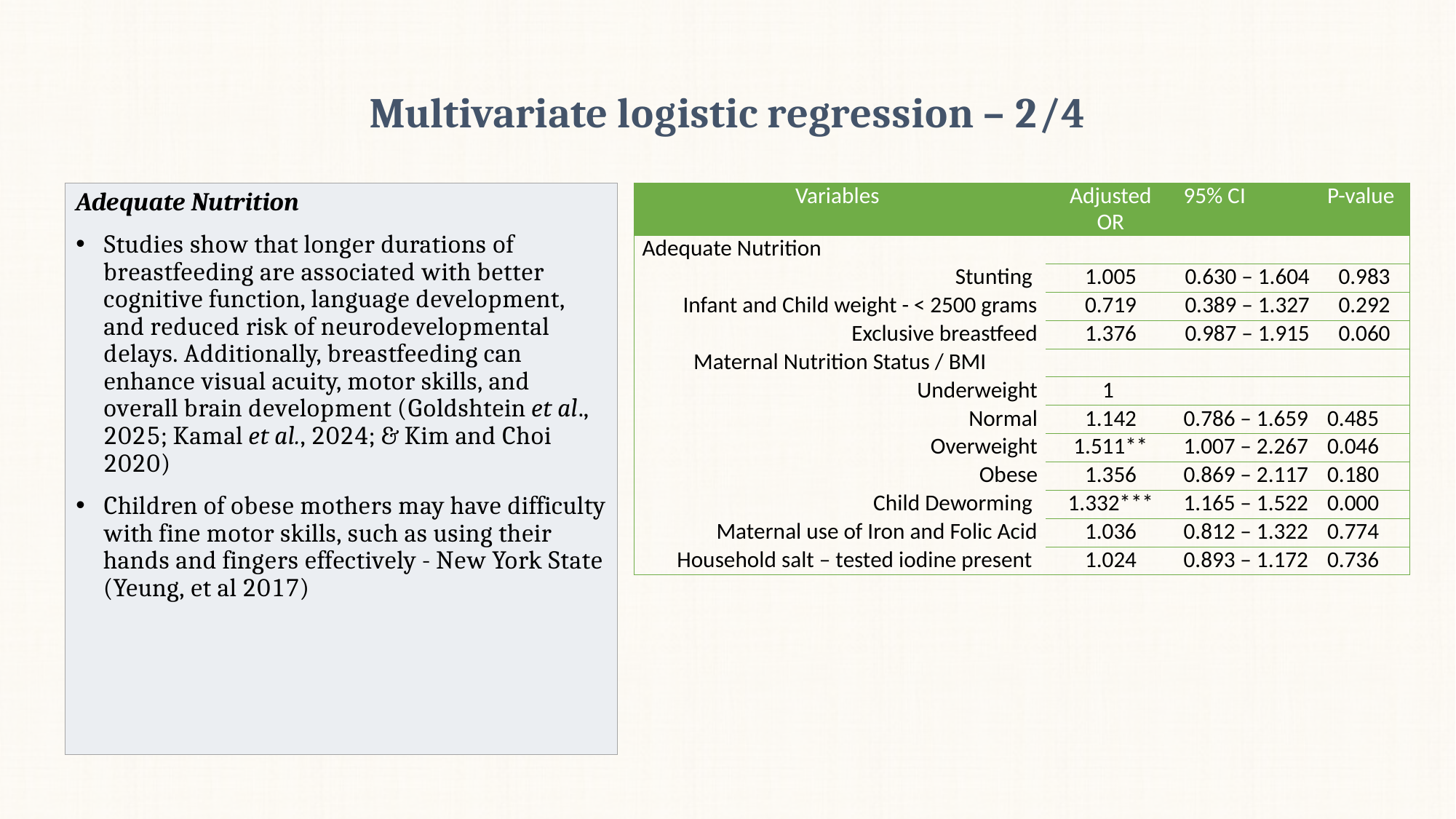

# Multivariate logistic regression – 2/4
Adequate Nutrition
Studies show that longer durations of breastfeeding are associated with better cognitive function, language development, and reduced risk of neurodevelopmental delays. Additionally, breastfeeding can enhance visual acuity, motor skills, and overall brain development (Goldshtein et al., 2025; Kamal et al., 2024; & Kim and Choi 2020)
Children of obese mothers may have difficulty with fine motor skills, such as using their hands and fingers effectively - New York State (Yeung, et al 2017)

| Variables | Adjusted OR | 95% CI | P-value |
| --- | --- | --- | --- |
| Adequate Nutrition |  |  |  |
| Stunting | 1.005 | 0.630 – 1.604 | 0.983 |
| Infant and Child weight - < 2500 grams | 0.719 | 0.389 – 1.327 | 0.292 |
| Exclusive breastfeed | 1.376 | 0.987 – 1.915 | 0.060 |
| Maternal Nutrition Status / BMI |  |  |  |
| Underweight | 1 |  |  |
| Normal | 1.142 | 0.786 – 1.659 | 0.485 |
| Overweight | 1.511\*\* | 1.007 – 2.267 | 0.046 |
| Obese | 1.356 | 0.869 – 2.117 | 0.180 |
| Child Deworming | 1.332\*\*\* | 1.165 – 1.522 | 0.000 |
| Maternal use of Iron and Folic Acid | 1.036 | 0.812 – 1.322 | 0.774 |
| Household salt – tested iodine present | 1.024 | 0.893 – 1.172 | 0.736 |